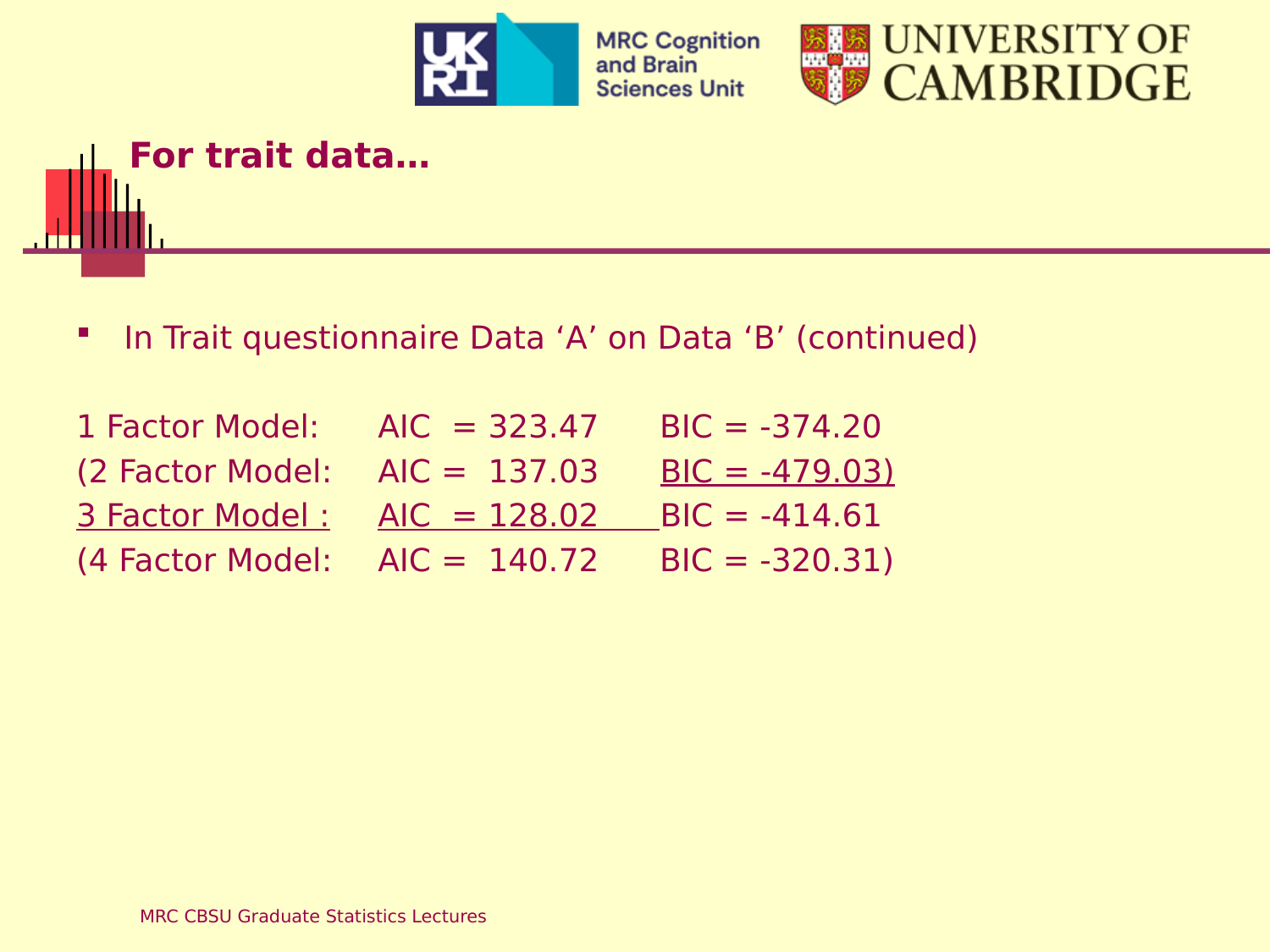

# For trait data…

In Trait questionnaire Data ‘A’ on Data ‘B’ (continued)

1 Factor Model: 	AIC  = 323.47      BIC = -374.20
(2 Factor Model: 	AIC =  137.03      BIC = -479.03)
3 Factor Model :	AIC  = 128.02      BIC = -414.61
(4 Factor Model: 	AIC =  140.72      BIC = -320.31)

MRC CBSU Graduate Statistics Lectures